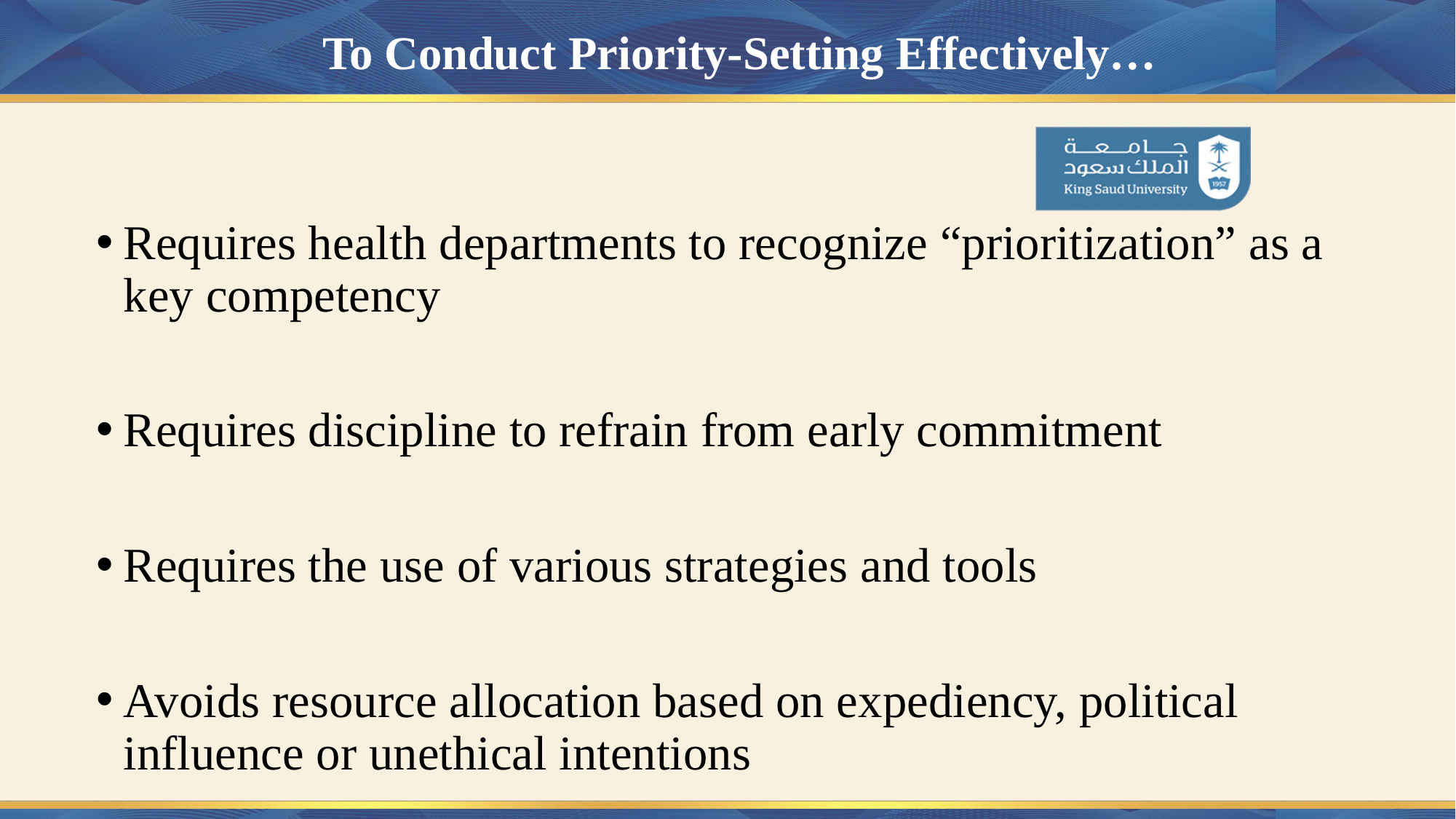

# To Conduct Priority-Setting Effectively…
Requires health departments to recognize “prioritization” as a key competency

Requires discipline to refrain from early commitment

Requires the use of various strategies and tools

Avoids resource allocation based on expediency, political influence or unethical intentions